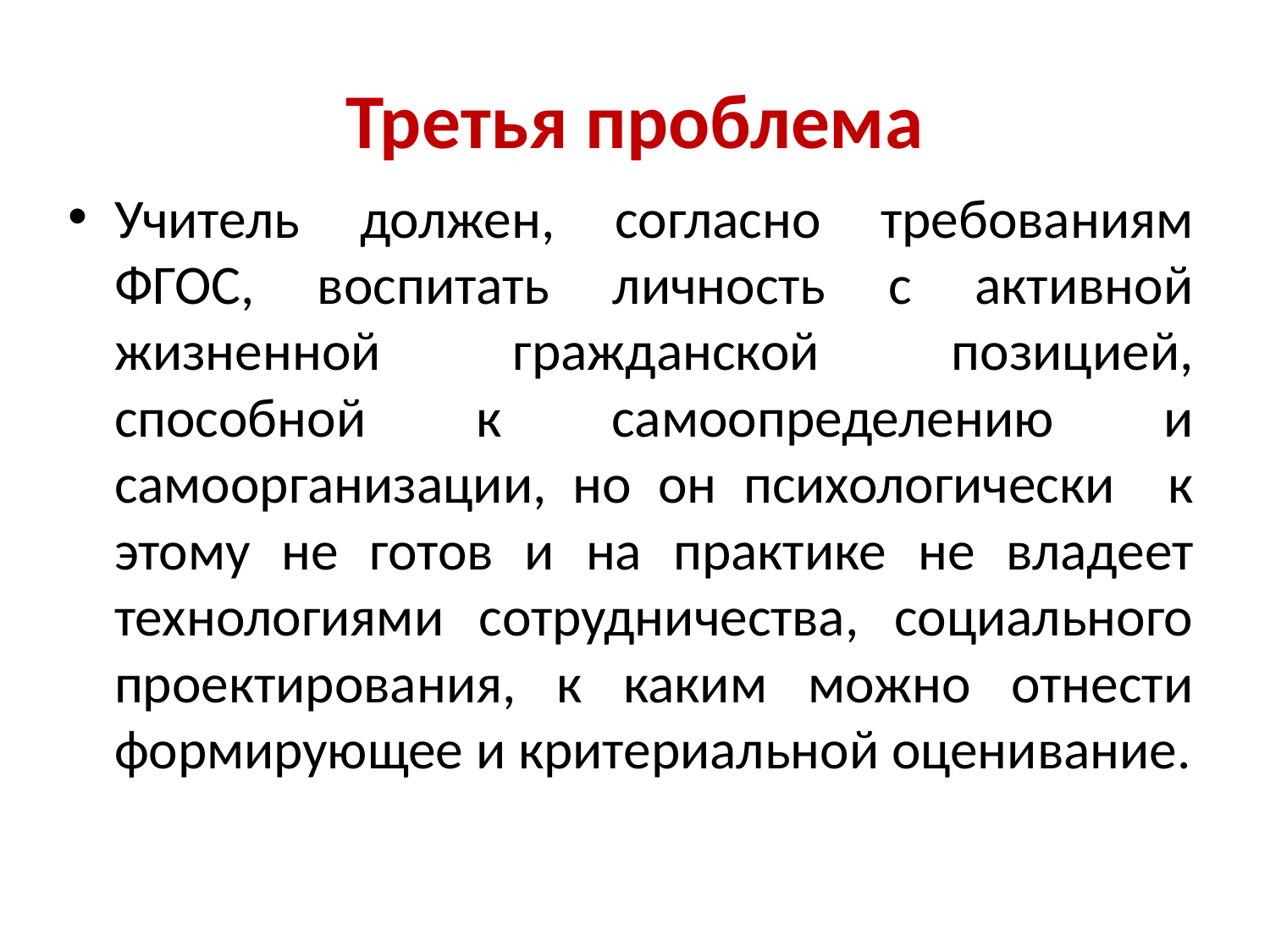

# Третья проблема
Учитель должен, согласно требованиям ФГОС, воспитать личность с активной жизненной гражданской позицией, способной к самоопределению и самоорганизации, но он психологически  к этому не готов и на практике не владеет технологиями сотрудничества, социального проектирования, к каким можно отнести формирующее и критериальной оценивание.